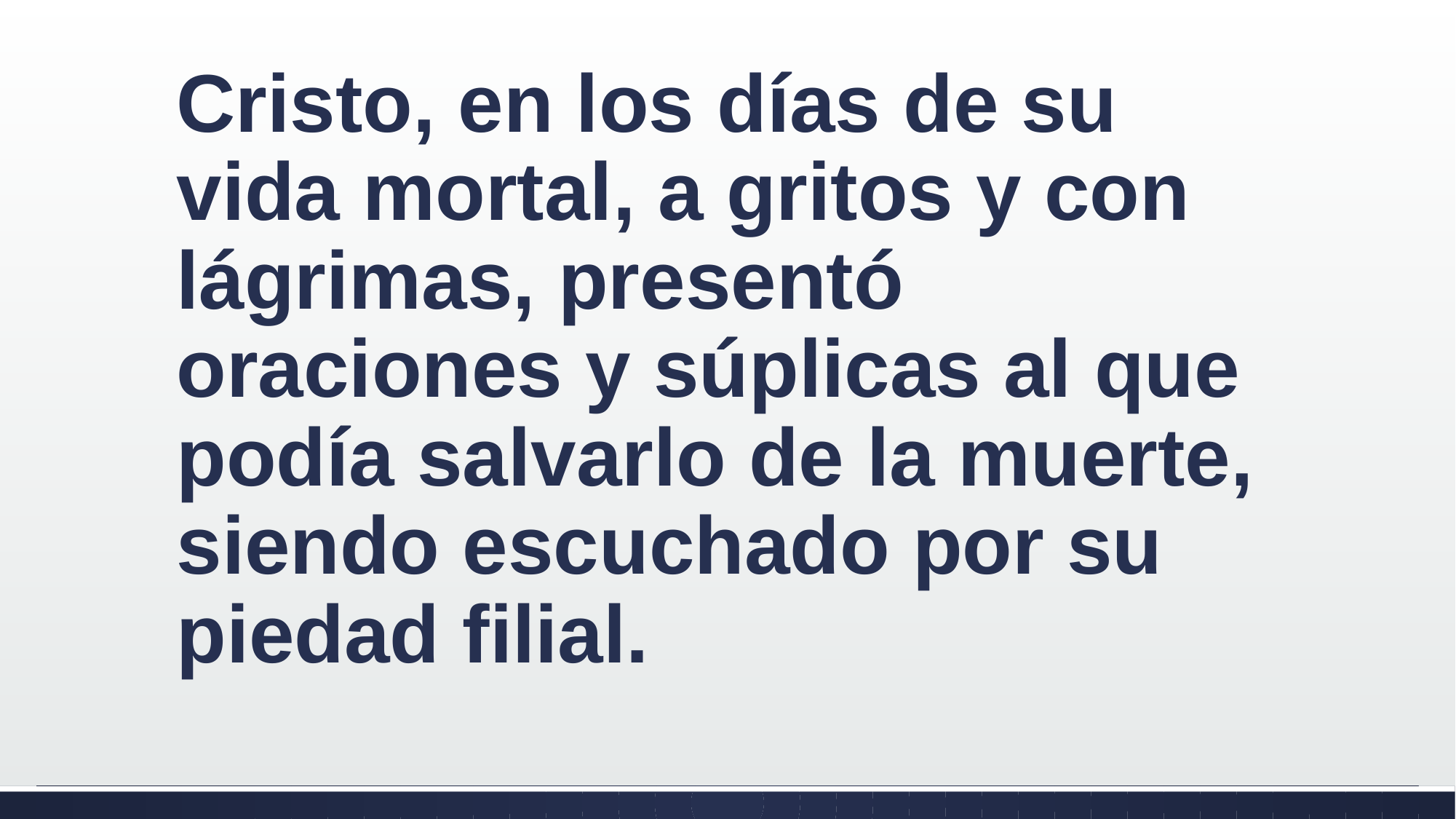

#
Cristo, en los días de su vida mortal, a gritos y con lágrimas, presentó oraciones y súplicas al que podía salvarlo de la muerte, siendo escuchado por su piedad filial.